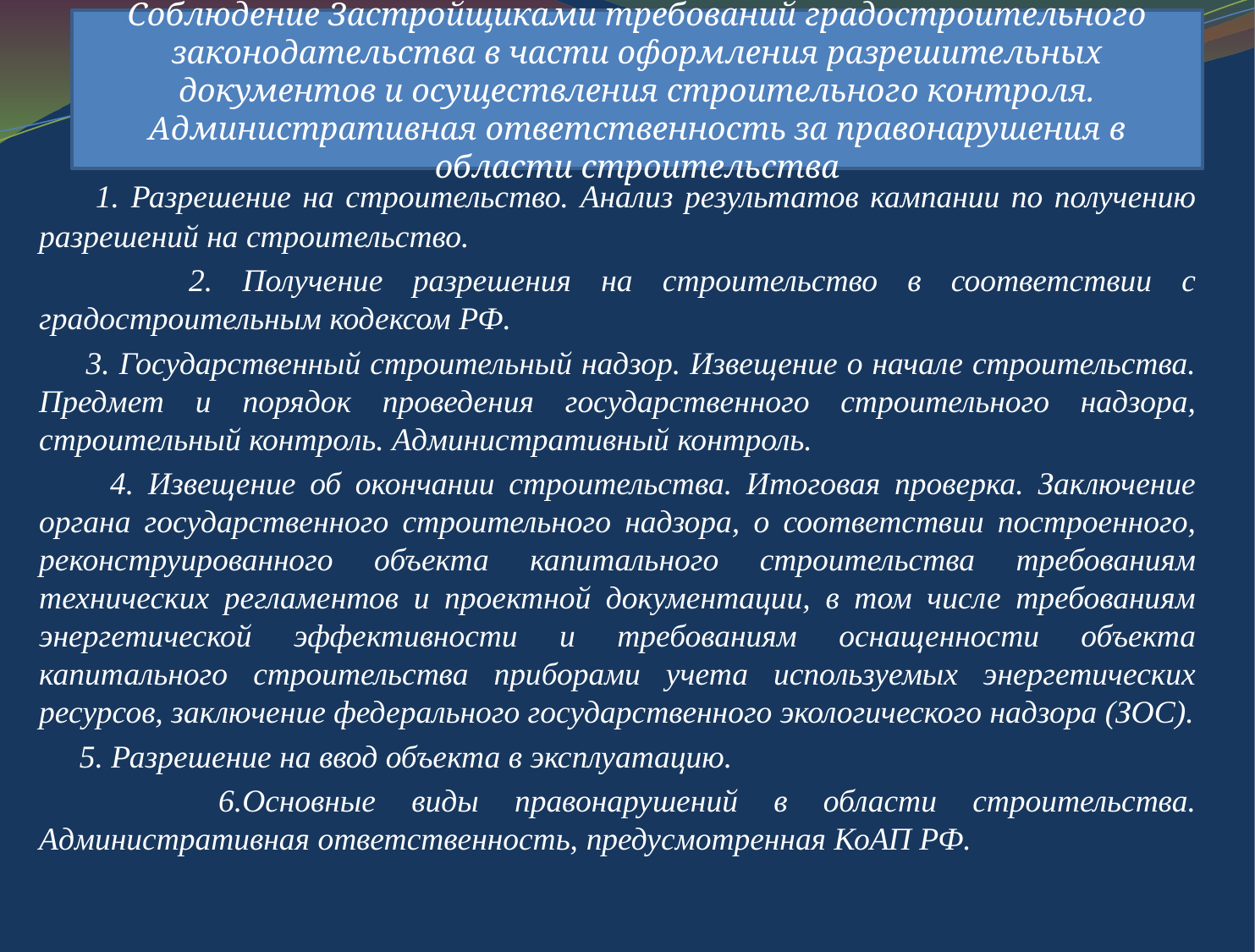

Соблюдение Застройщиками требований градостроительного законодательства в части оформления разрешительных документов и осуществления строительного контроля. Административная ответственность за правонарушения в области строительства
    1. Разрешение на строительство. Анализ результатов кампании по получению разрешений на строительство.
     2. Получение разрешения на строительство в соответствии с градостроительным кодексом РФ.
     3. Государственный строительный надзор. Извещение о начале строительства. Предмет и порядок проведения государственного строительного надзора, строительный контроль. Административный контроль.
     4. Извещение об окончании строительства. Итоговая проверка. Заключение органа государственного строительного надзора, о соответствии построенного, реконструированного объекта капитального строительства требованиям технических регламентов и проектной документации, в том числе требованиям энергетической эффективности и требованиям оснащенности объекта капитального строительства приборами учета используемых энергетических ресурсов, заключение федерального государственного экологического надзора (ЗОС).
     5. Разрешение на ввод объекта в эксплуатацию.
     6.Основные виды правонарушений в области строительства. Административная ответственность, предусмотренная КоАП РФ.